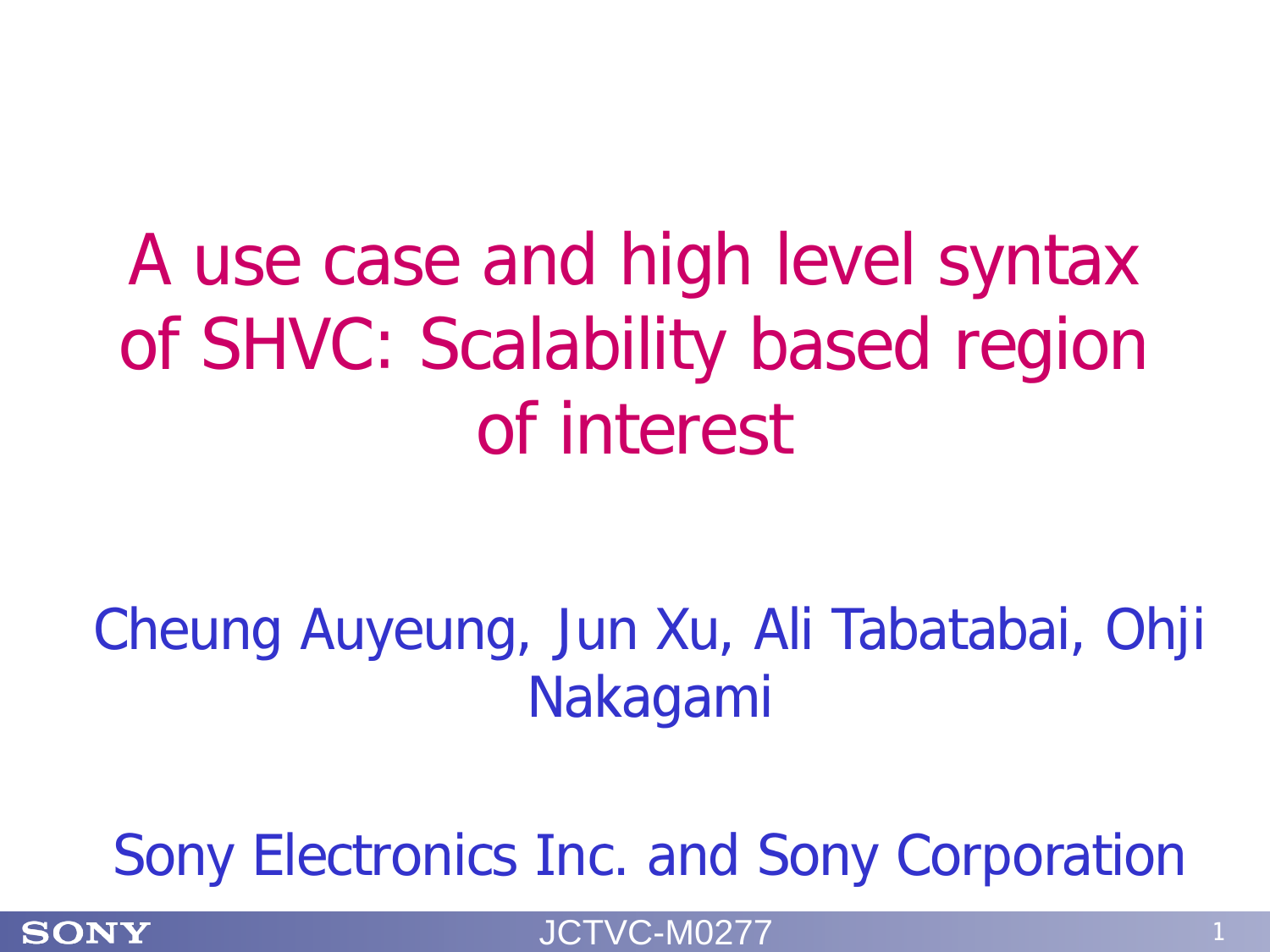

# A use case and high level syntax of SHVC: Scalability based region of interest
Cheung Auyeung, Jun Xu, Ali Tabatabai, Ohji Nakagami

Sony Electronics Inc. and Sony Corporation
JCTVC-M0277
1